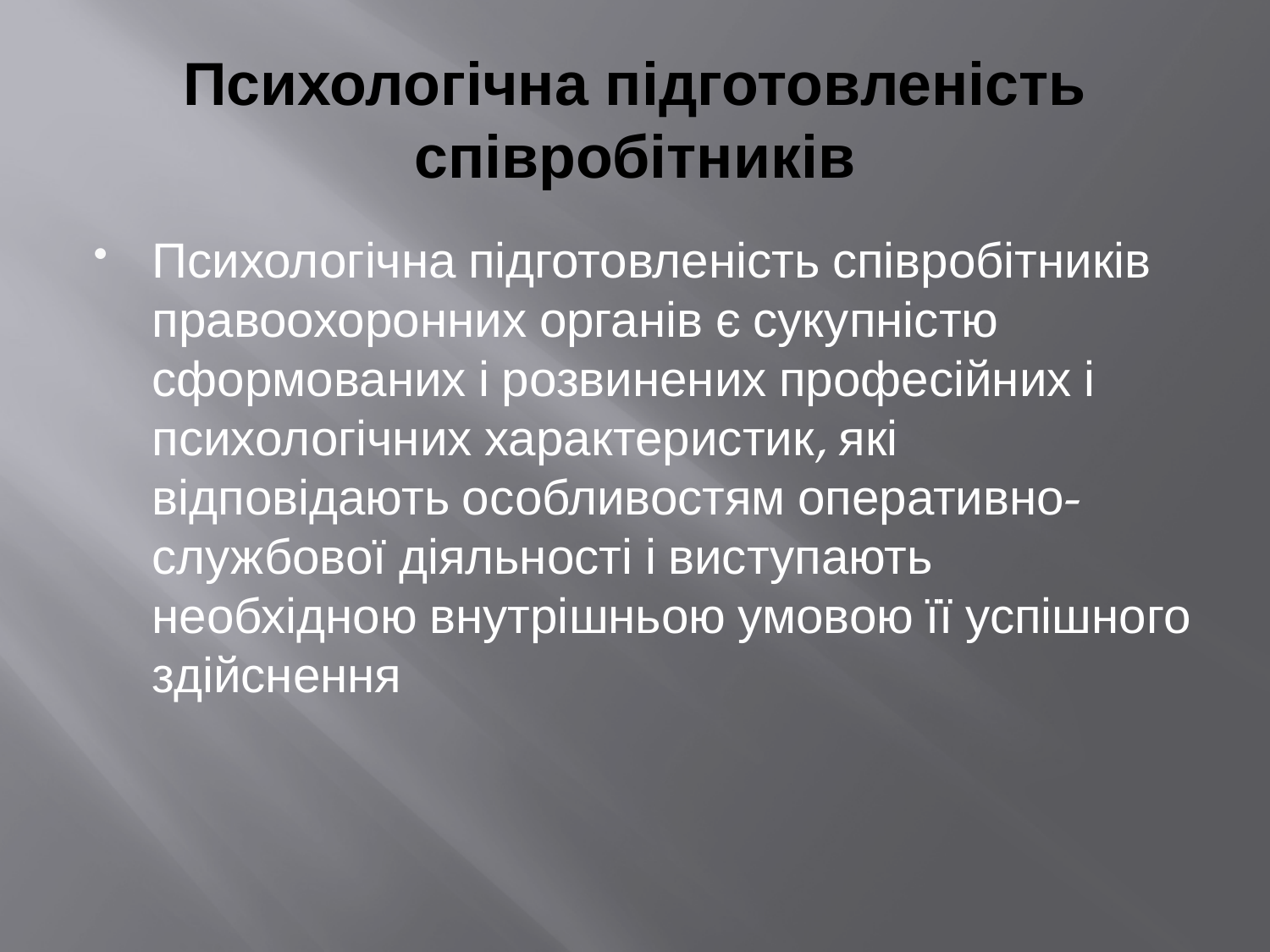

# Психологічна підготовленість співробітників
Психологічна підготовленість співробітників правоохоронних органів є сукупністю сформованих і розвинених професійних і психологічних характеристик, які відповідають особливостям оперативно-службової діяльності і виступають необхідною внутрішньою умовою її успішного здійснення